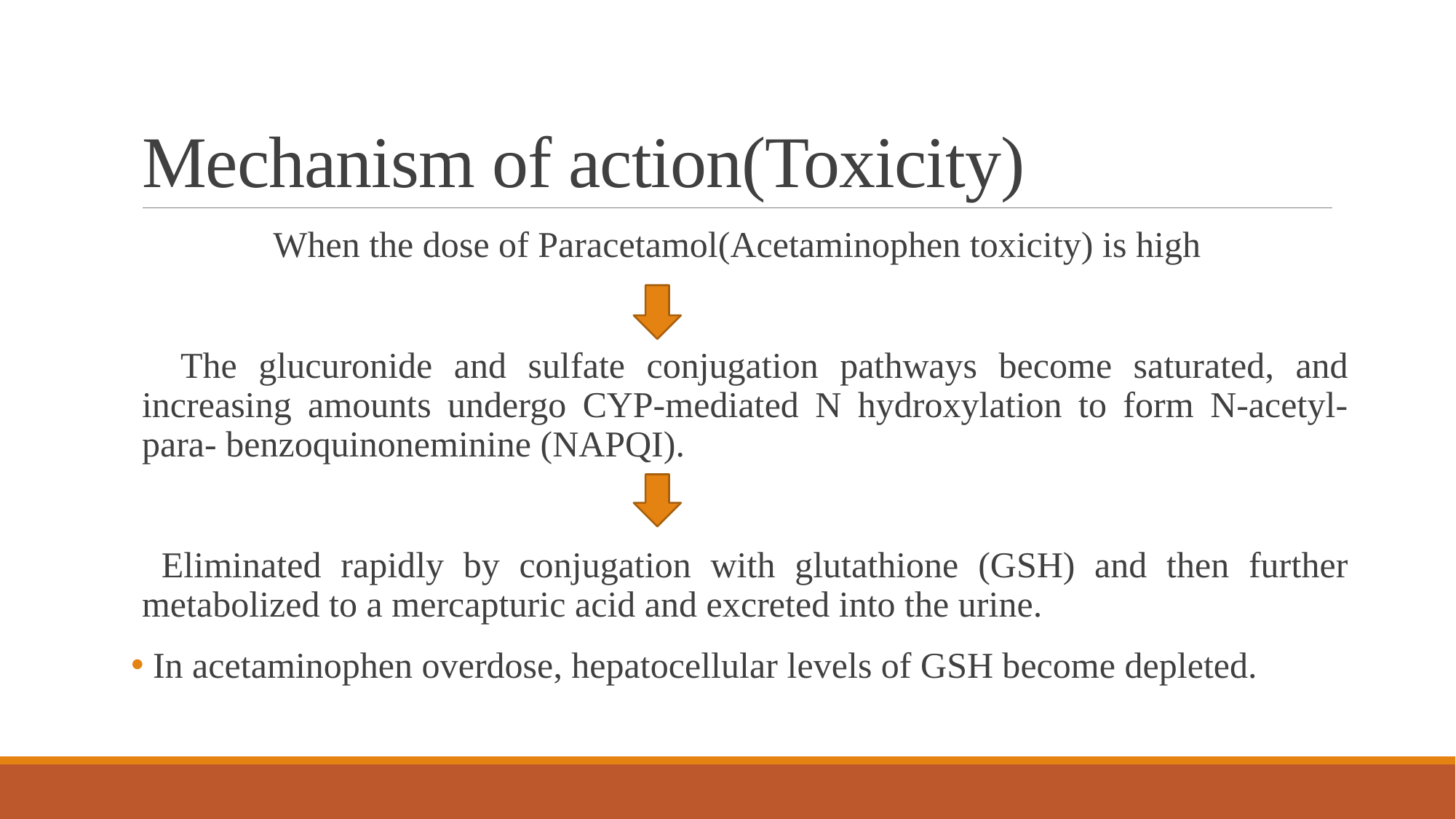

# Mechanism of action(Toxicity)
                   When the dose of Paracetamol(Acetaminophen toxicity) is high

  The glucuronide and sulfate conjugation pathways become saturated, and increasing amounts undergo CYP-mediated N hydroxylation to form N-acetyl-para- benzoquinoneminine (NAPQI).

 Eliminated rapidly by conjugation with glutathione (GSH) and then further metabolized to a mercapturic acid and excreted into the urine.
 In acetaminophen overdose, hepatocellular levels of GSH become depleted.